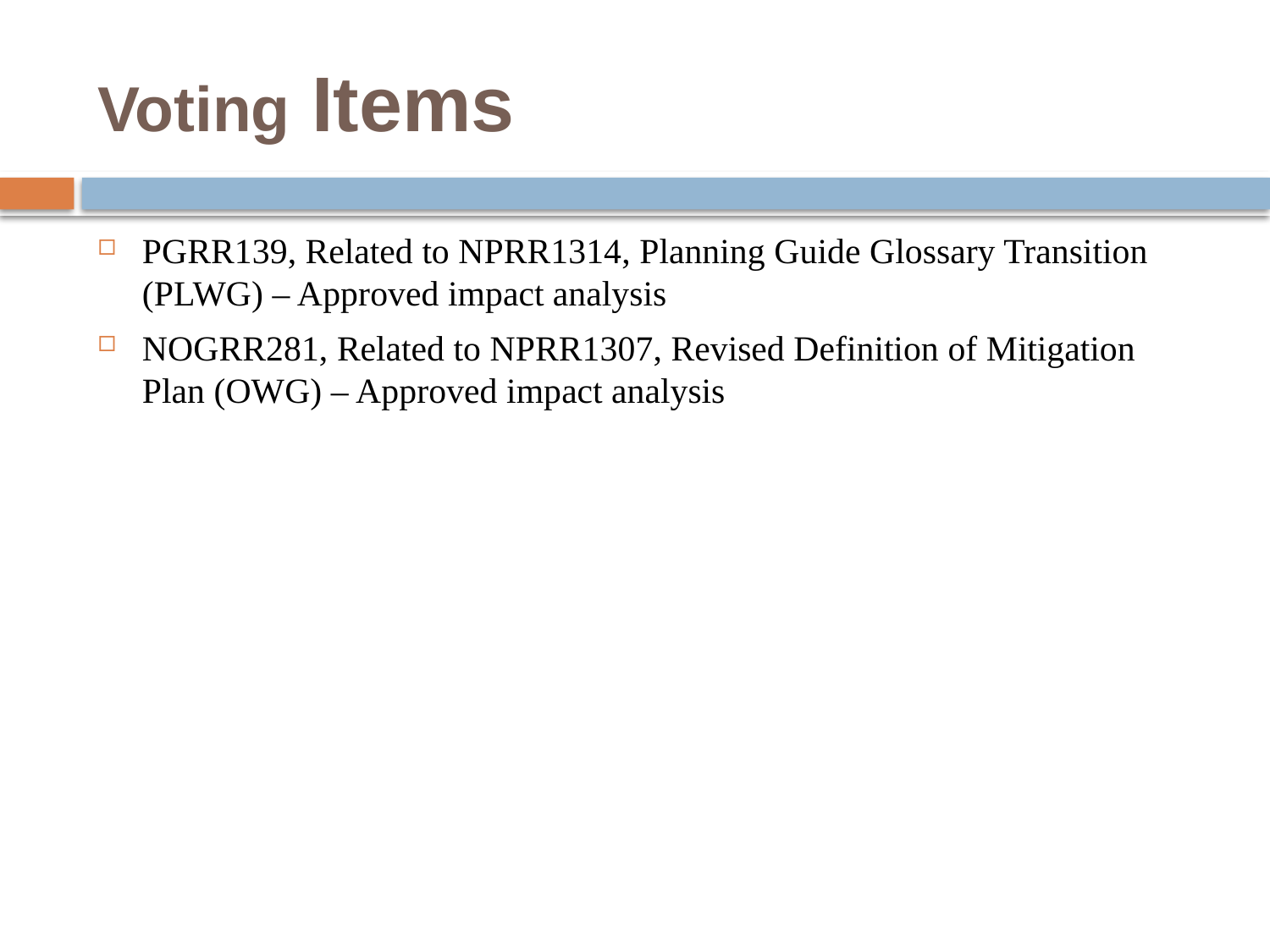

# Voting Items
PGRR139, Related to NPRR1314, Planning Guide Glossary Transition (PLWG) – Approved impact analysis
NOGRR281, Related to NPRR1307, Revised Definition of Mitigation Plan (OWG) – Approved impact analysis